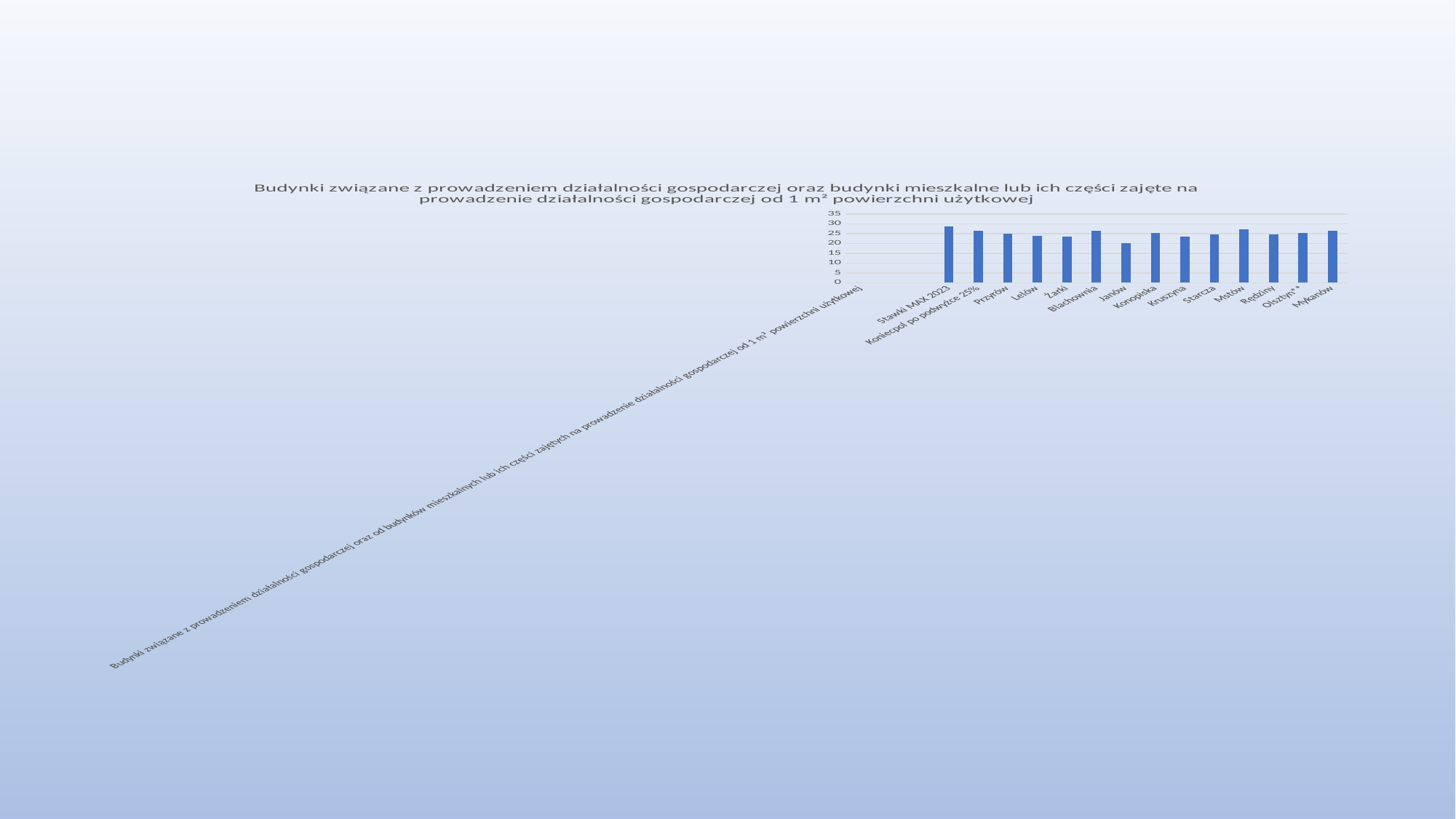

### Chart: Budynki związane z prowadzeniem działalności gospodarczej oraz budynki mieszkalne lub ich części zajęte na prowadzenie działalności gospodarczej od 1 m² powierzchni użytkowej

| Category |  |
|---|---|
| Budynki związane z prowadzeniem działalności gospodarczej oraz od budynków mieszkalnych lub ich części zajętych na prowadzenie działalności gospodarczej od 1 m² powierzchni użytkowej | None |
|  | None |
|  | None |
| Stawki MAX 2023 | 28.78 |
| Koniecpol po podwyżce 25% | 26.5 |
| Przyrów | 24.981 |
| Lelów | 23.85 |
| Żarki | 23.33 |
| Blachownia | 26.389 |
| Janów | 20.1243 |
| Konopiska | 25.289399999999997 |
| Kruszyna | 23.520000000000003 |
| Starcza | 24.528000000000002 |
| Mstów | 27.005000000000003 |
| Rędziny | 24.64 |
| Olsztyn** | 25.3 |
| Mykanów | 26.320000000000004 |